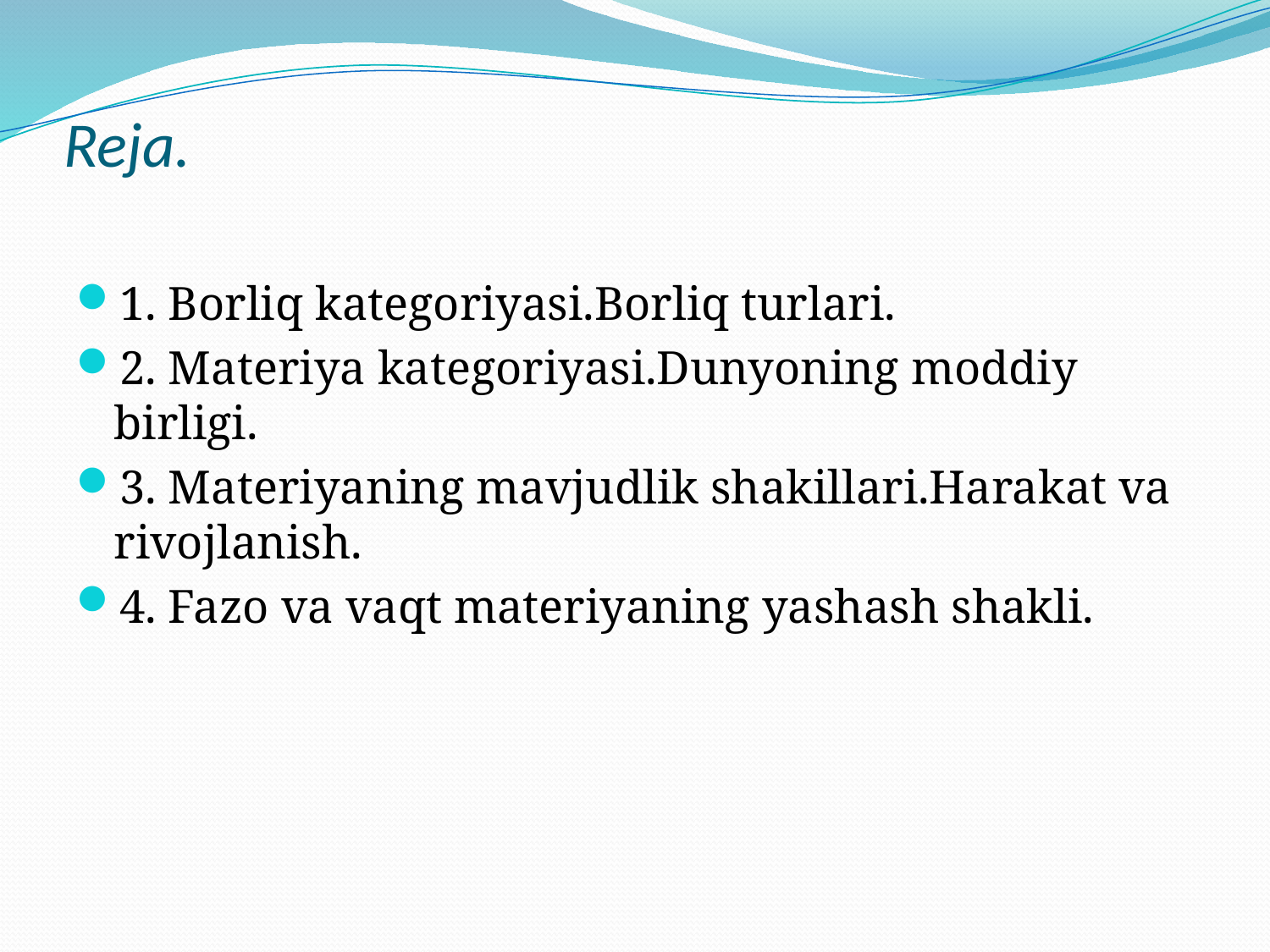

# Reja.
1. Borliq kategoriyasi.Borliq turlari.
2. Materiya kategoriyasi.Dunyoning moddiy birligi.
3. Materiyaning mavjudlik shakillari.Harakat va rivojlanish.
4. Fazo va vaqt materiyaning yashash shakli.